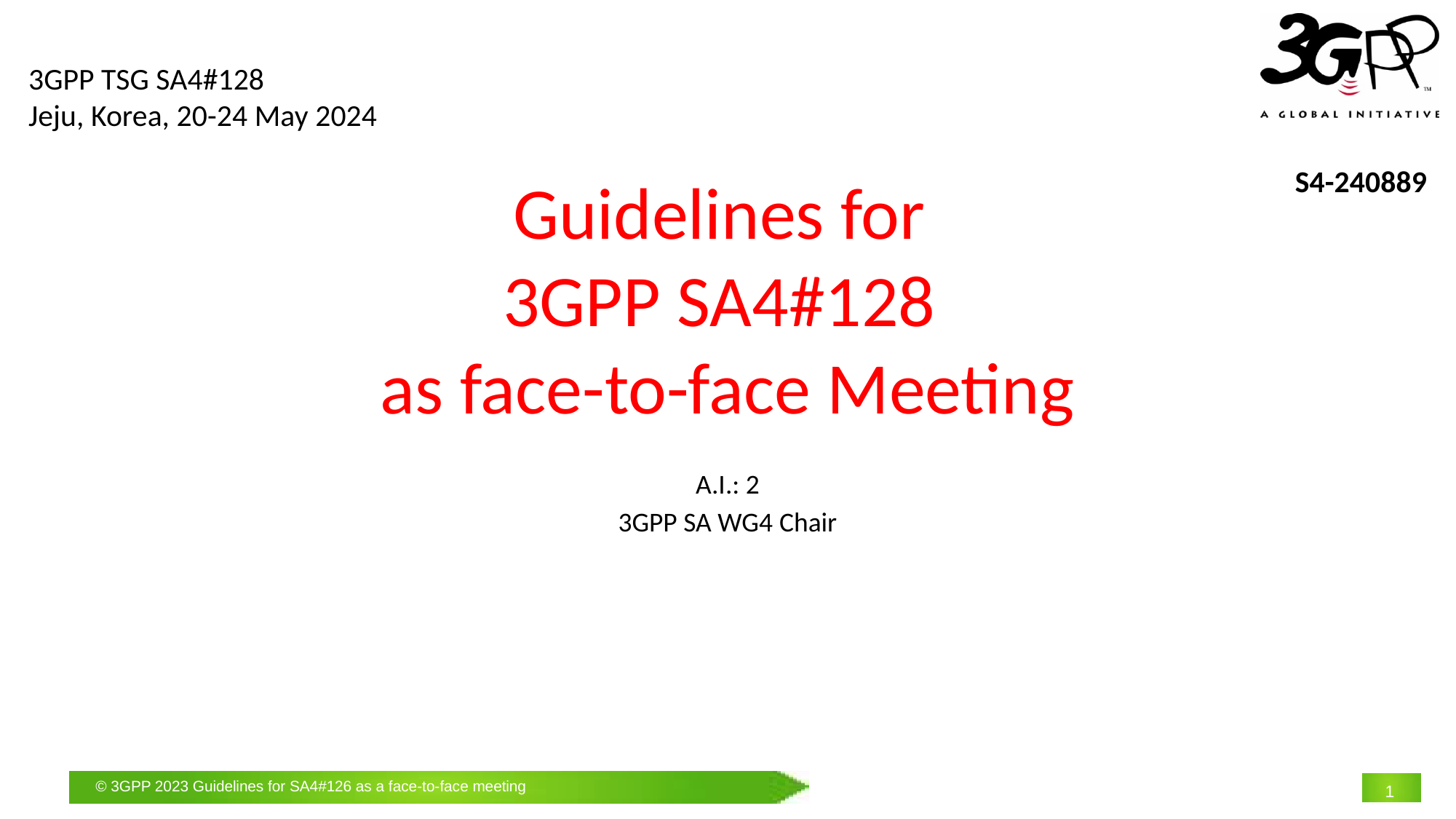

3GPP TSG SA4#128
Jeju, Korea, 20-24 May 2024
S4-240889
# Guidelines for 3GPP SA4#128 as face-to-face Meeting
A.I.: 2
3GPP SA WG4 Chair
1